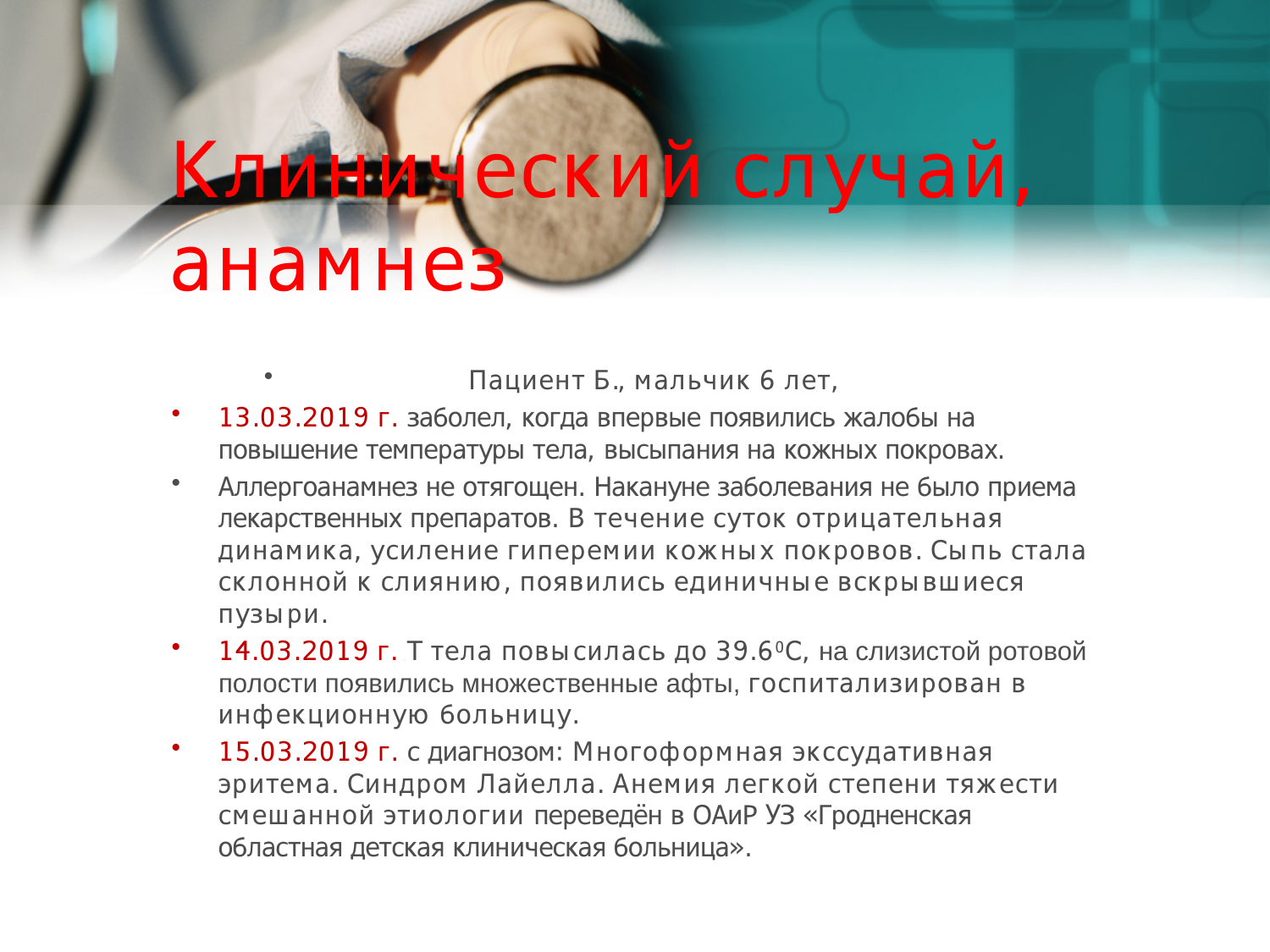

# Клинический случай, анамнез
Пациент Б., мальчик 6 лет,
13.03.2019 г. заболел, когда впервые появились жалобы на повышение температуры тела, высыпания на кожных покровах.
Аллергоанамнез не отягощен. Накануне заболевания не было приема лекарственных препаратов. В течение суток отрицательная динамика, усиление гиперемии кожных покровов. Сыпь стала склонной к слиянию, появились единичные вскрывшиеся пузыри.
14.03.2019 г. T тела повысилась до 39.60С, на слизистой ротовой полости появились множественные афты, госпитализирован в инфекционную больницу.
15.03.2019 г. с диагнозом: Многоформная экссудативная эритема. Синдром Лайелла. Анемия легкой степени тяжести смешанной этиологии переведён в ОАиР УЗ «Гродненская областная детская клиническая больница».